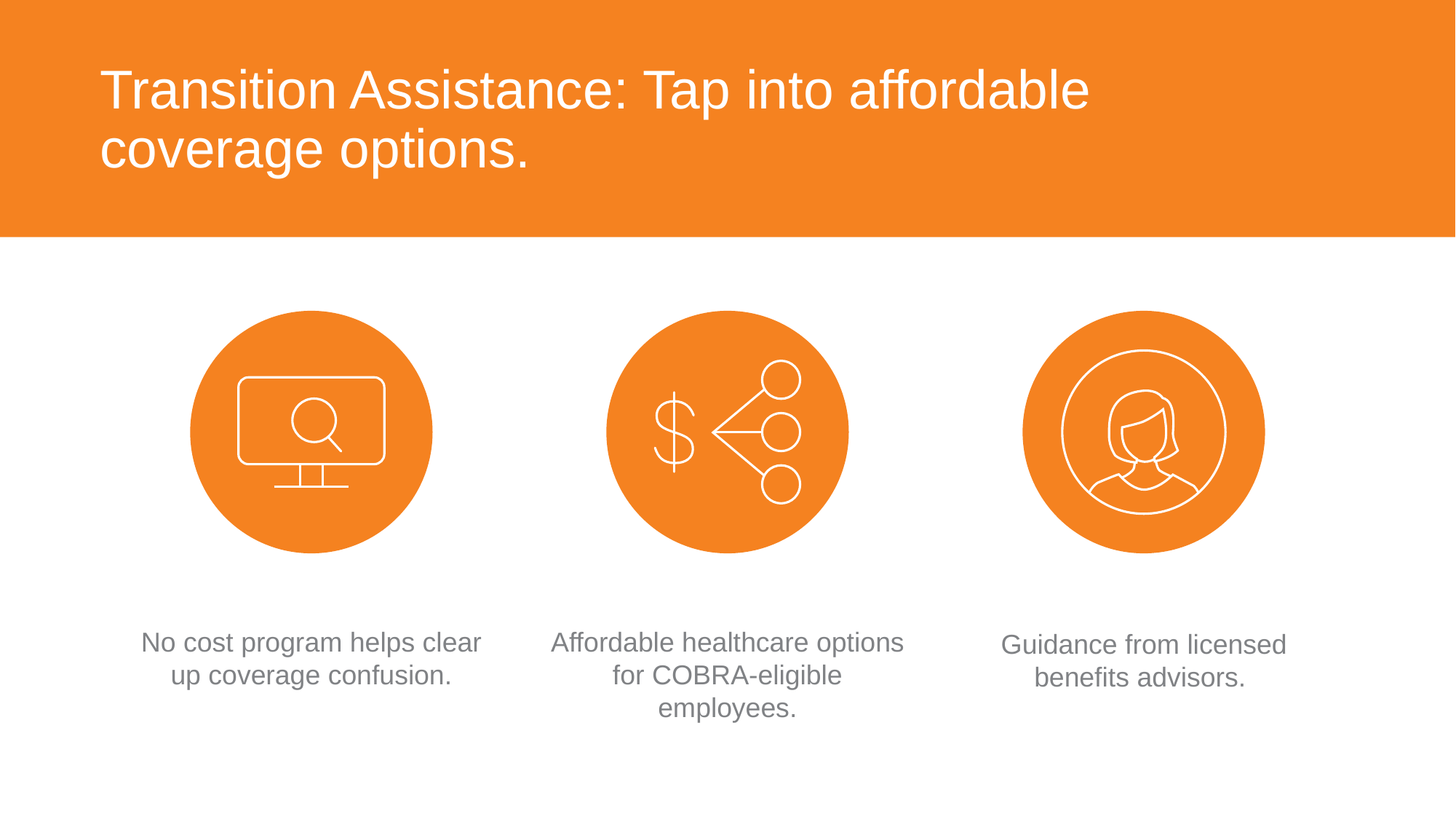

# Transition Assistance: Tap into affordable coverage options.

No cost program helps clear up coverage confusion.
Affordable healthcare options for COBRA-eligible employees.
Guidance from licensed benefits advisors.